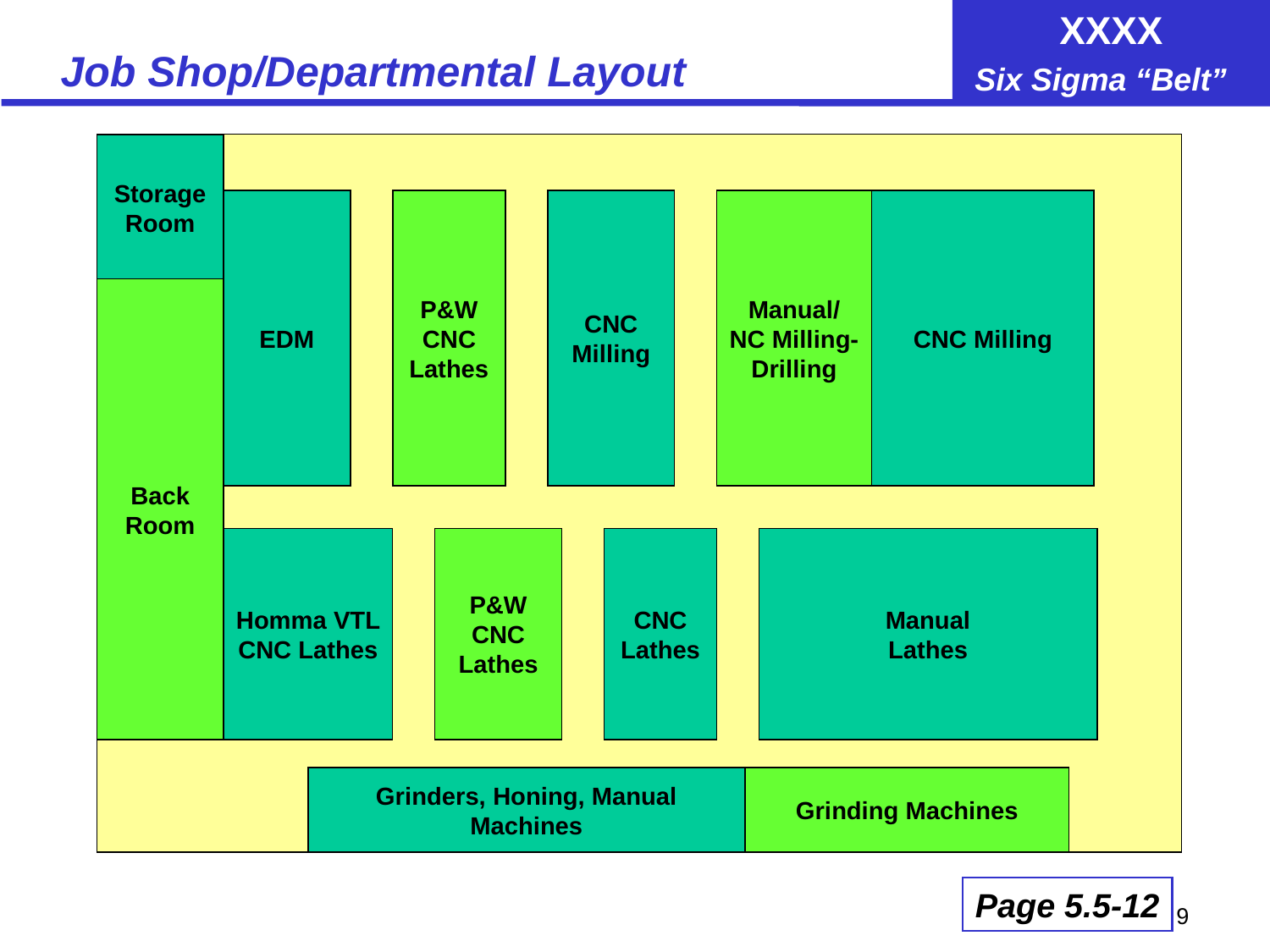

# Job Shop/Departmental Layout

Storage
Room
EDM
P&W CNC
Lathes
CNC Milling
Manual/ NC Milling-Drilling
CNC Milling
Back
Room
Homma VTL CNC Lathes
P&W CNC
Lathes
CNC
Lathes
Manual
Lathes
Grinders, Honing, Manual Machines
Grinding Machines

Page 5.5-12